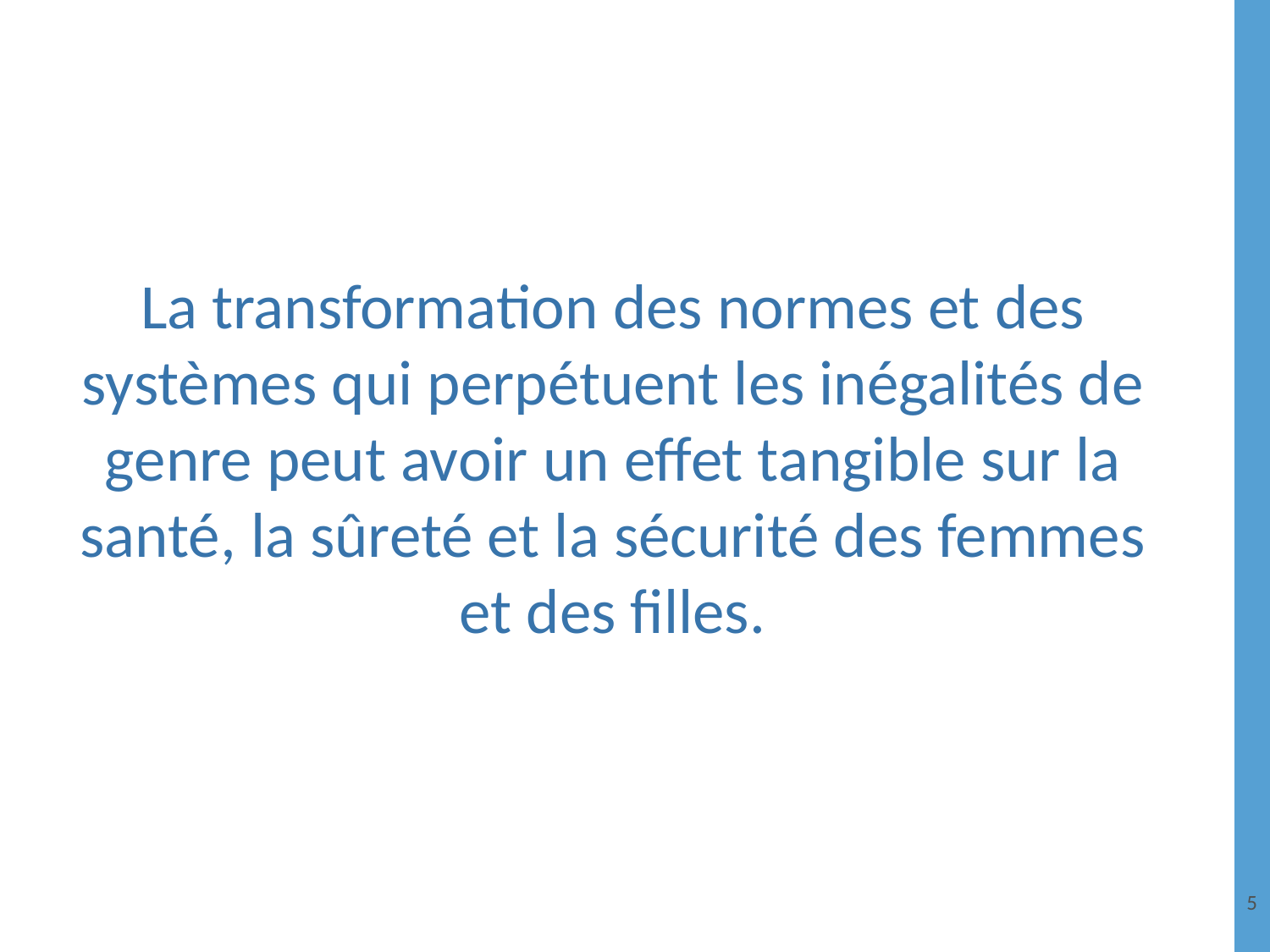

# La transformation des normes et des systèmes qui perpétuent les inégalités de genre peut avoir un effet tangible sur la santé, la sûreté et la sécurité des femmes et des filles.
5